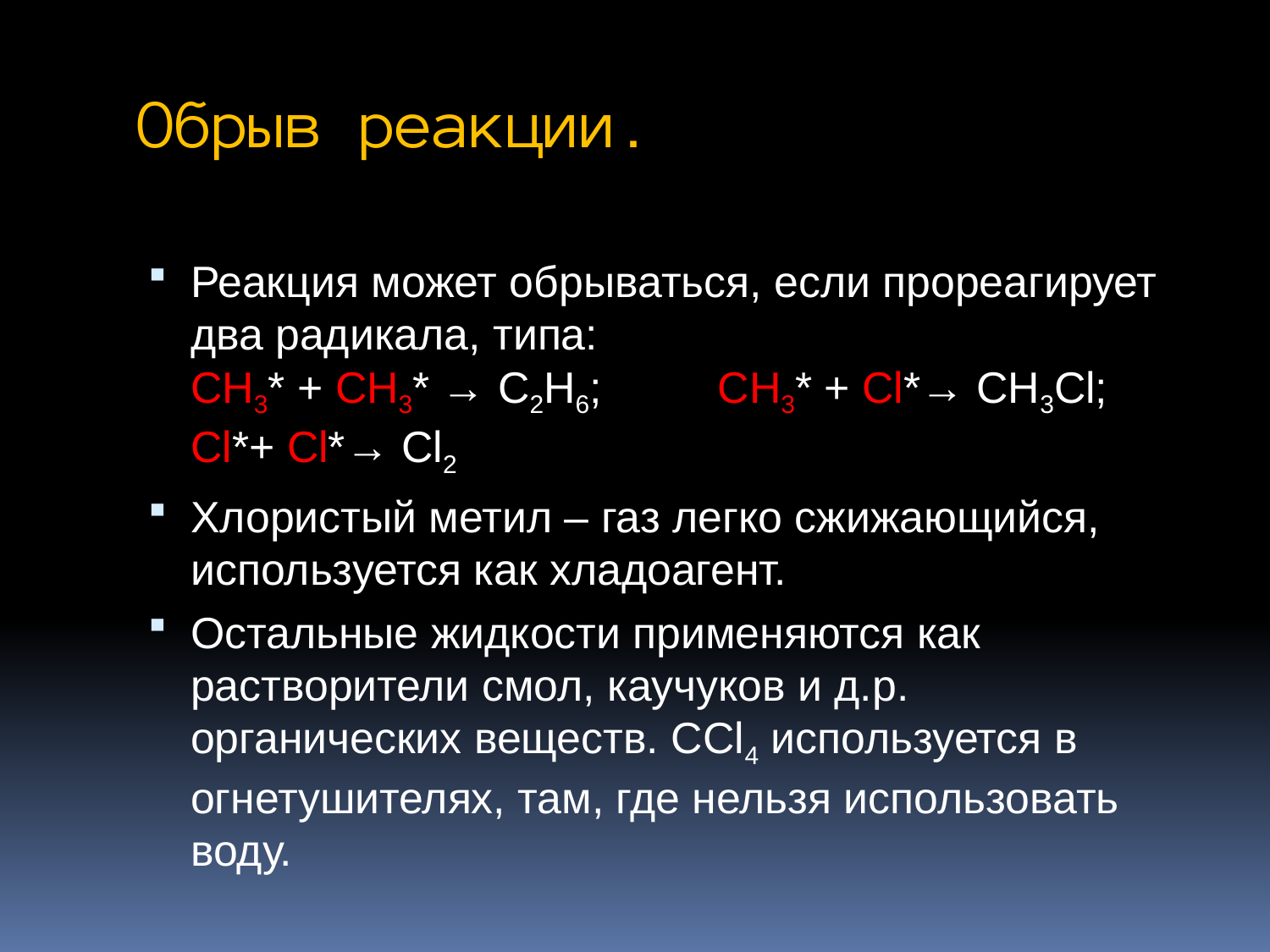

# Обрыв реакции.
Реакция может обрываться, если прореагирует два радикала, типа:
СН3* + СН3* → С2Н6; 	СН3* + Cl*→ СН3Cl;
Cl*+ Cl*→ Cl2
Хлористый метил – газ легко сжижающийся, используется как хладоагент.
Остальные жидкости применяются как растворители смол, каучуков и д.р. органических веществ. СCl4 используется в огнетушителях, там, где нельзя использовать воду.